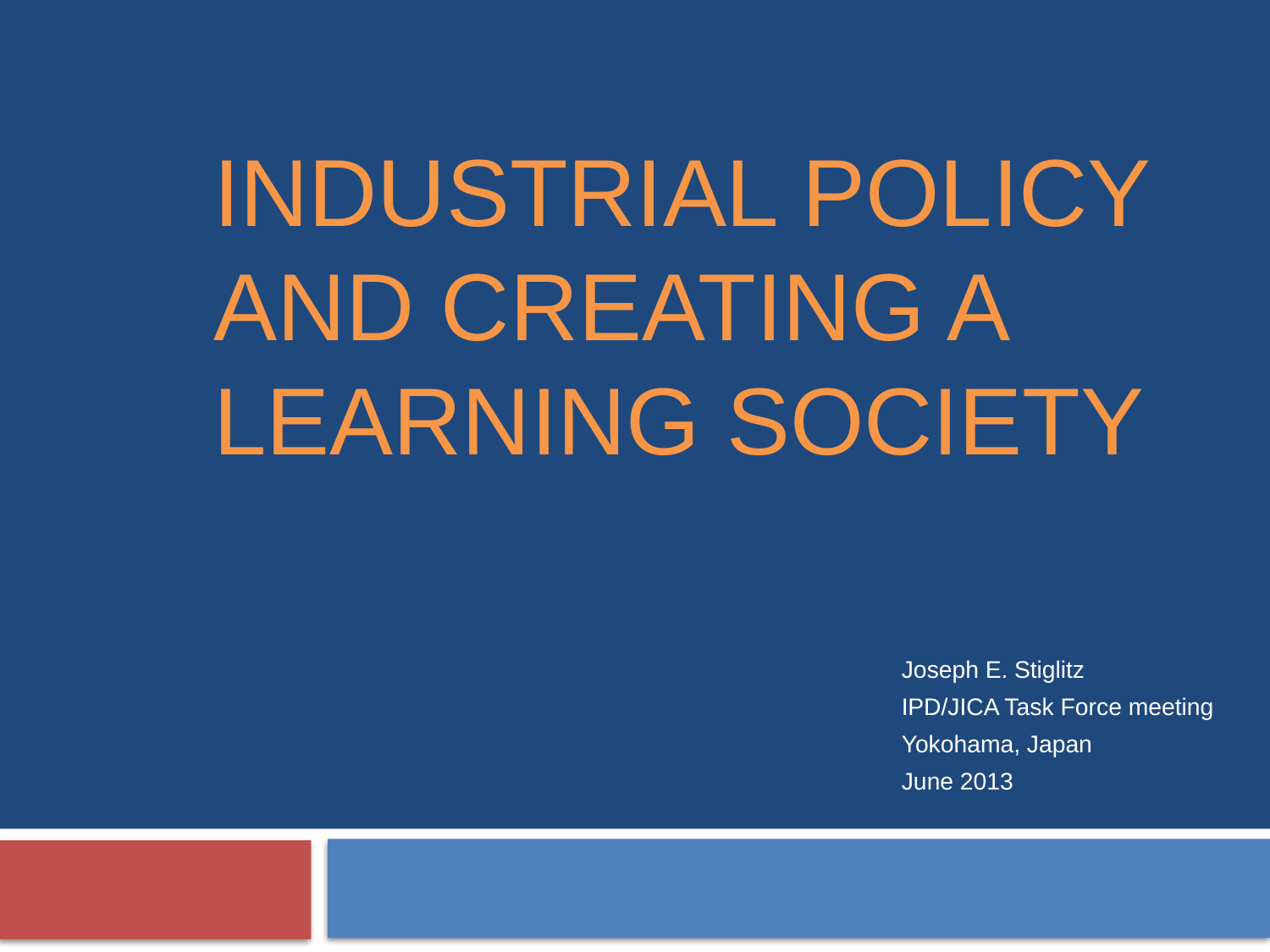

# Industrial policy and creating a learning society
Joseph E. Stiglitz
IPD/JICA Task Force meeting
Yokohama, Japan
June 2013